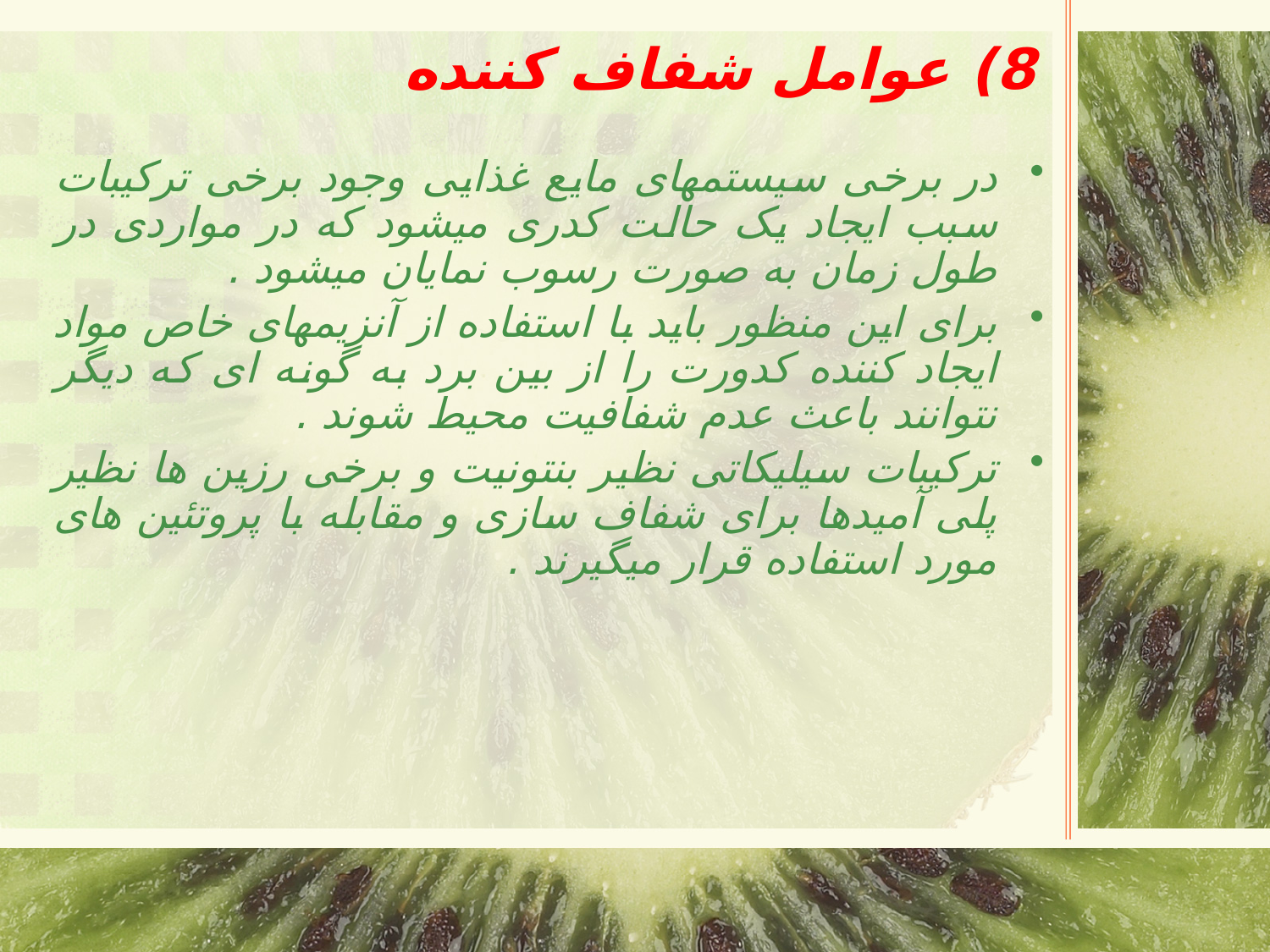

# 8) عوامل شفاف کننده
در برخی سیستمهای مایع غذایی وجود برخی ترکیبات سبب ایجاد یک حالت کدری میشود که در مواردی در طول زمان به صورت رسوب نمایان میشود .
برای این منظور باید با استفاده از آنزیمهای خاص مواد ایجاد کننده کدورت را از بین برد به گونه ای که دیگر نتوانند باعث عدم شفافیت محیط شوند .
ترکیبات سیلیکاتی نظیر بنتونیت و برخی رزین ها نظیر پلی آمیدها برای شفاف سازی و مقابله با پروتئین های مورد استفاده قرار میگیرند .